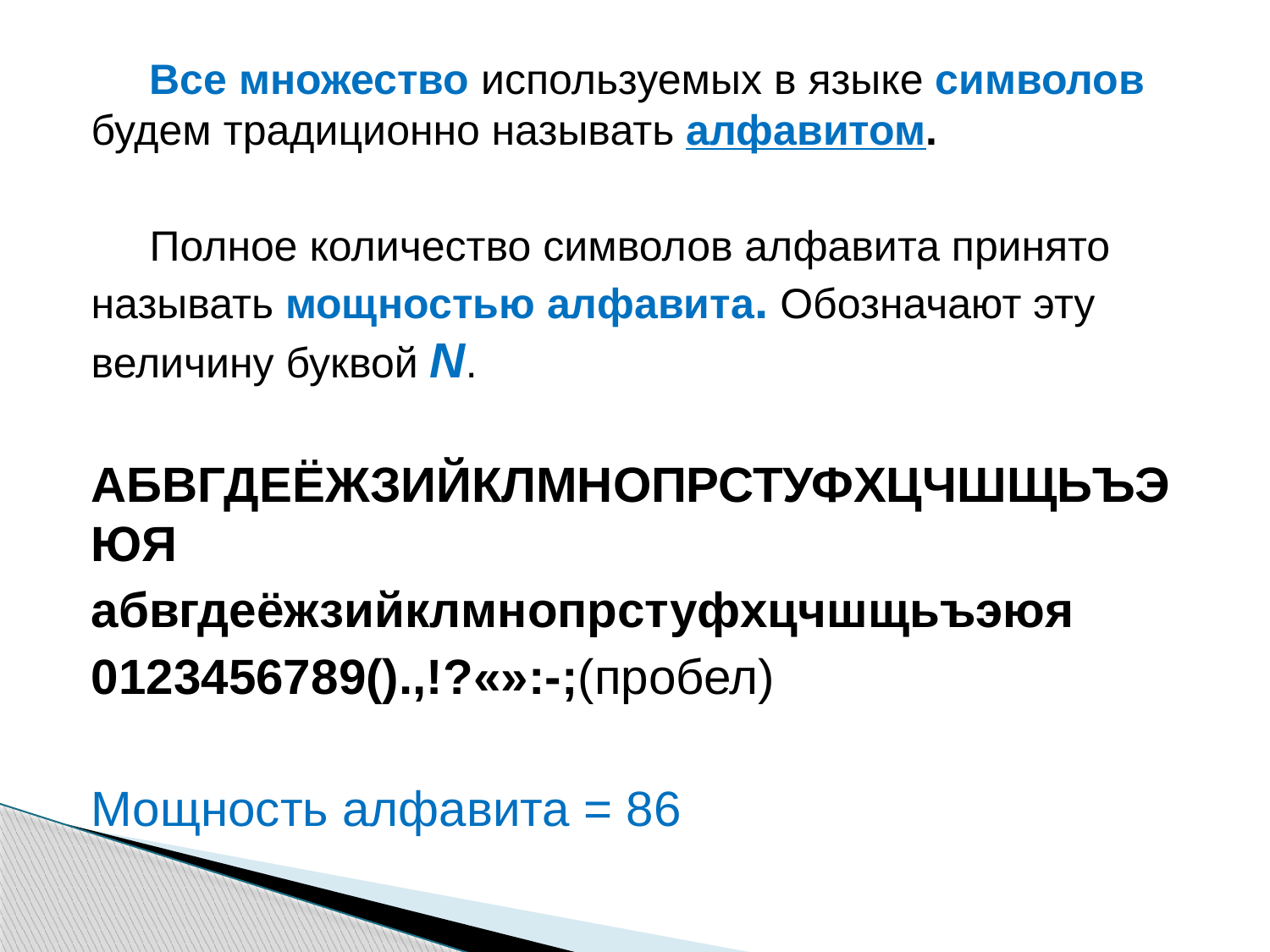

Все множество используемых в языке символов будем традиционно называть алфавитом.

Полное количество символов алфавита принято называть мощностью алфавита. Обозначают эту величину буквой N.

АБВГДЕЁЖЗИЙКЛМНОПРСТУФХЦЧШЩЬЪЭЮЯ
абвгдеёжзийклмнопрстуфхцчшщьъэюя
0123456789().,!?«»:-;(пробел)

Мощность алфавита = 86